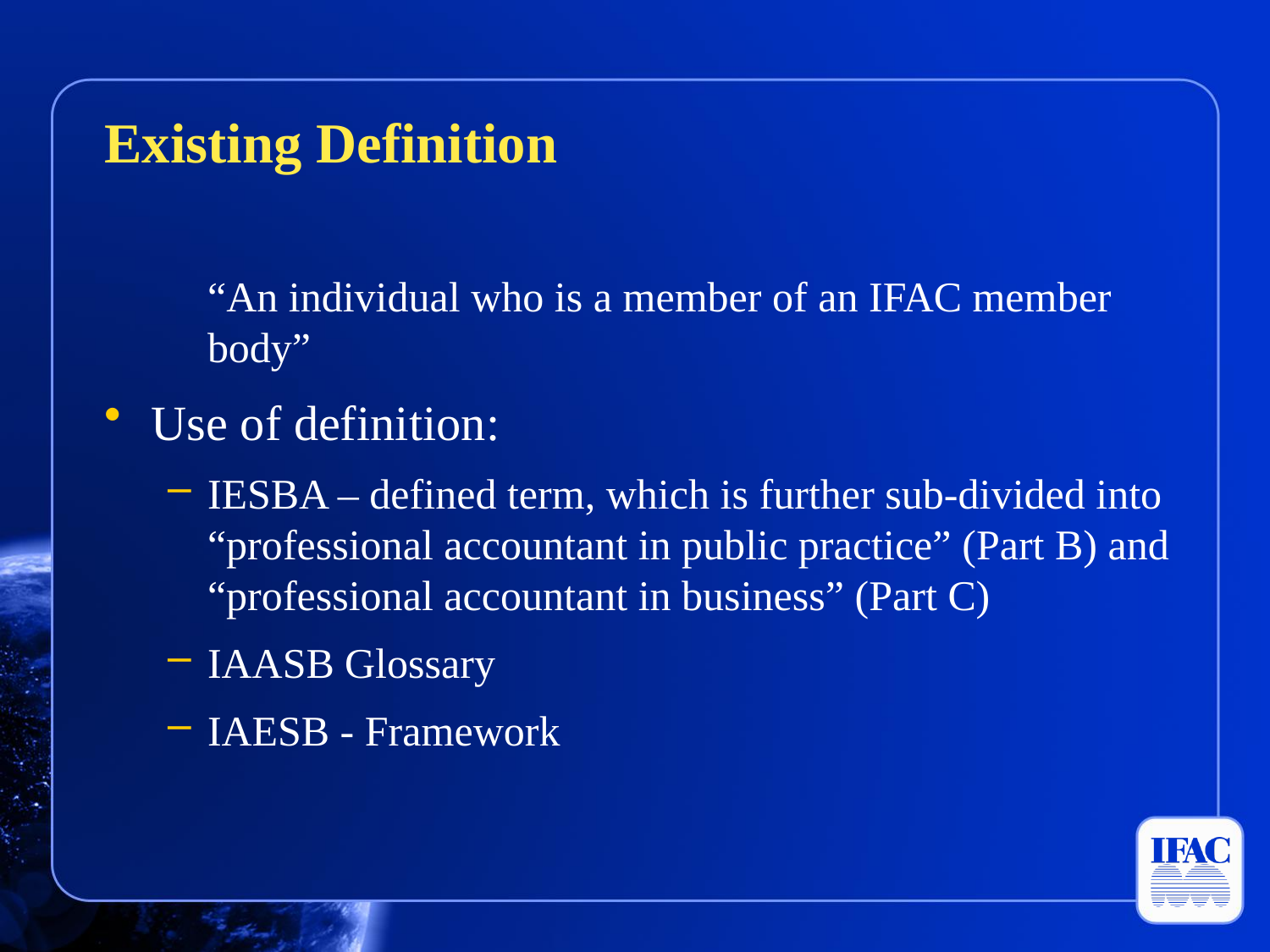

Existing Definition

	“An individual who is a member of an IFAC member body”
Use of definition:
IESBA – defined term, which is further sub-divided into “professional accountant in public practice” (Part B) and “professional accountant in business” (Part C)
IAASB Glossary
IAESB - Framework